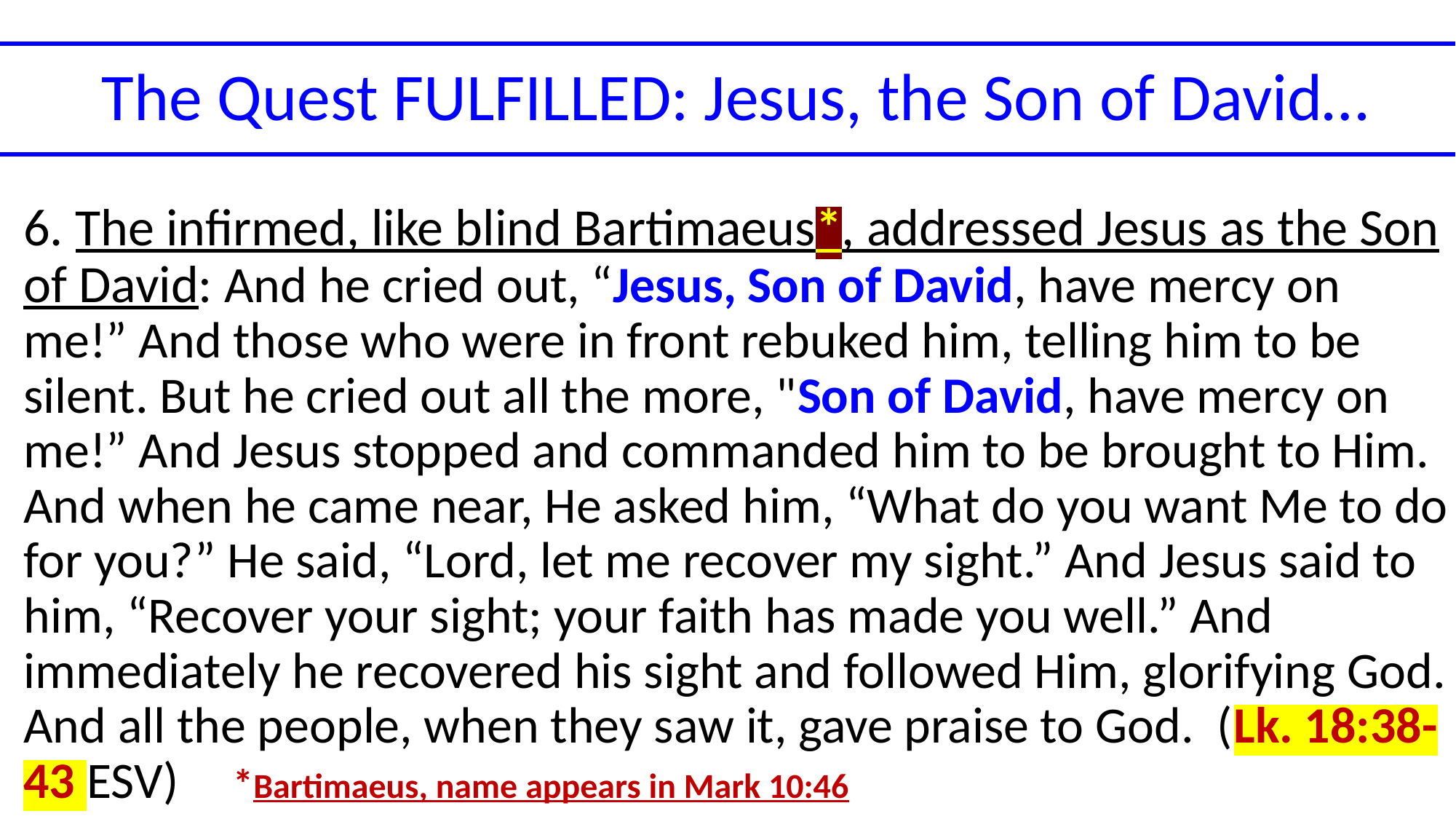

# The Quest FULFILLED: Jesus, the Son of David…
6. The infirmed, like blind Bartimaeus*, addressed Jesus as the Son of David: And he cried out, “Jesus, Son of David, have mercy on me!” And those who were in front rebuked him, telling him to be silent. But he cried out all the more, "Son of David, have mercy on me!” And Jesus stopped and commanded him to be brought to Him. And when he came near, He asked him, “What do you want Me to do for you?” He said, “Lord, let me recover my sight.” And Jesus said to him, “Recover your sight; your faith has made you well.” And immediately he recovered his sight and followed Him, glorifying God. And all the people, when they saw it, gave praise to God.  (Lk. 18:38-43 ESV) 		*Bartimaeus, name appears in Mark 10:46